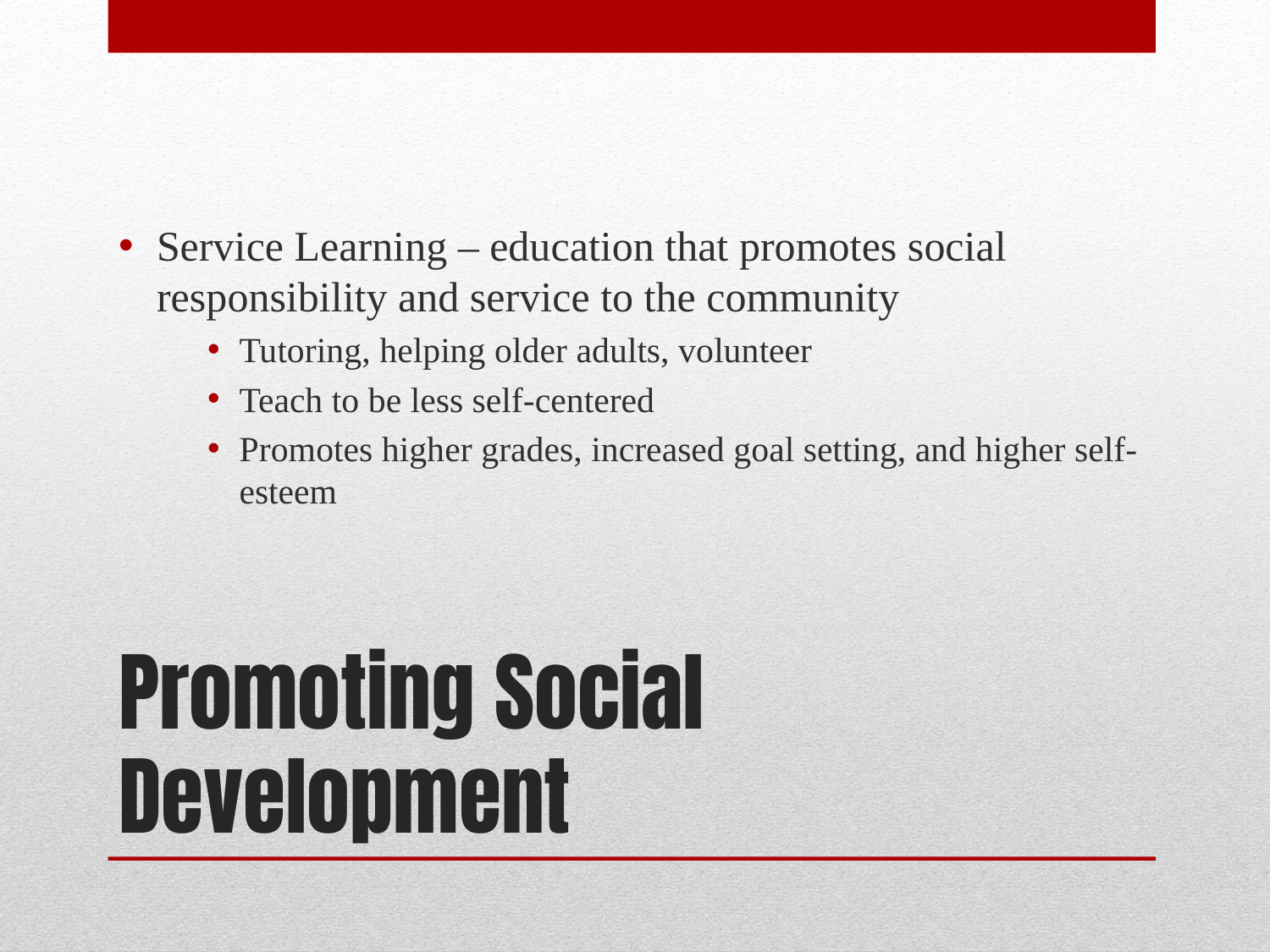

Service Learning – education that promotes social responsibility and service to the community
Tutoring, helping older adults, volunteer
Teach to be less self-centered
Promotes higher grades, increased goal setting, and higher self-esteem
# Promoting Social Development